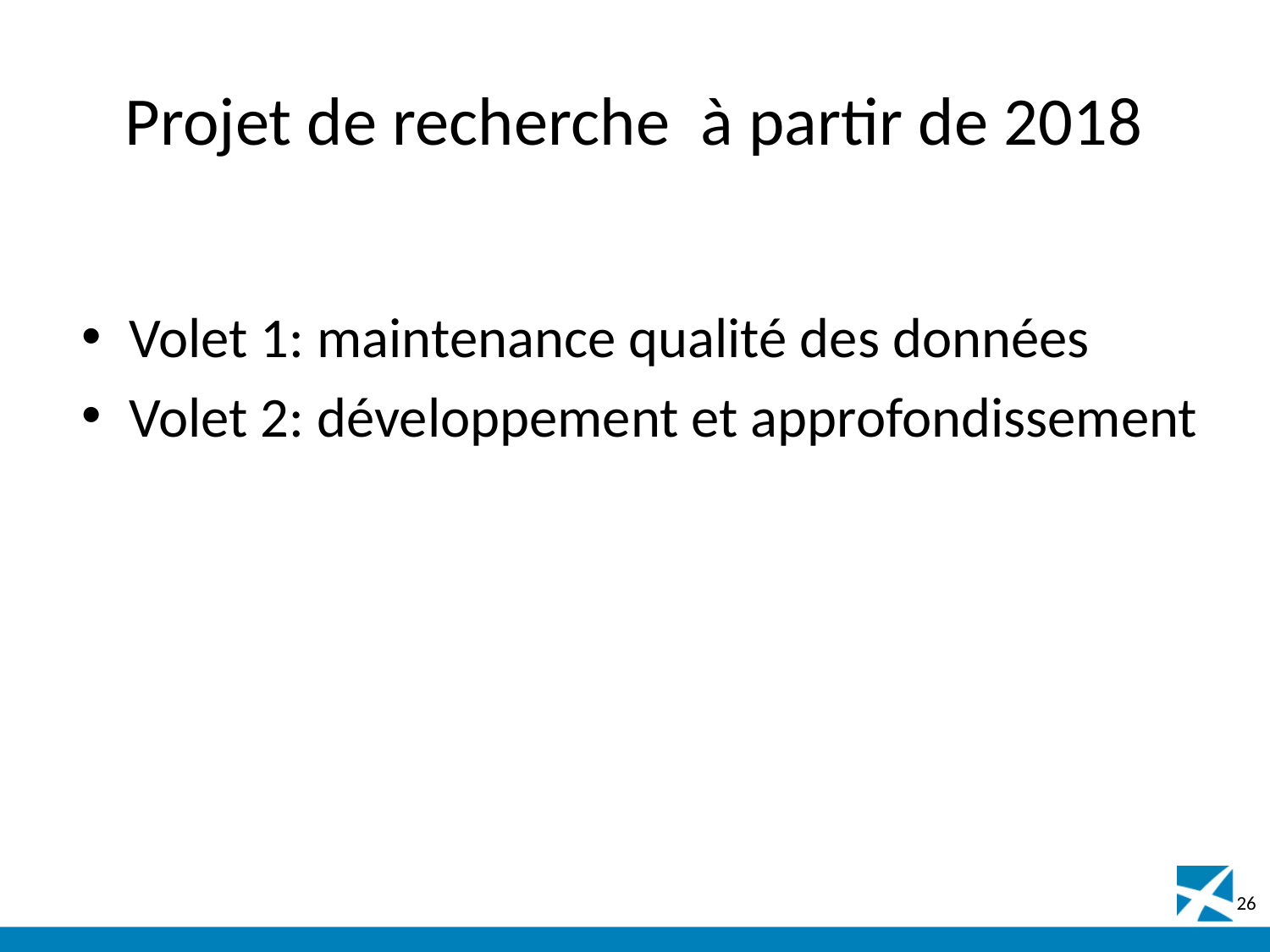

# Projet de recherche  à partir de 2018

Volet 1: maintenance qualité des données
Volet 2: développement et approfondissement